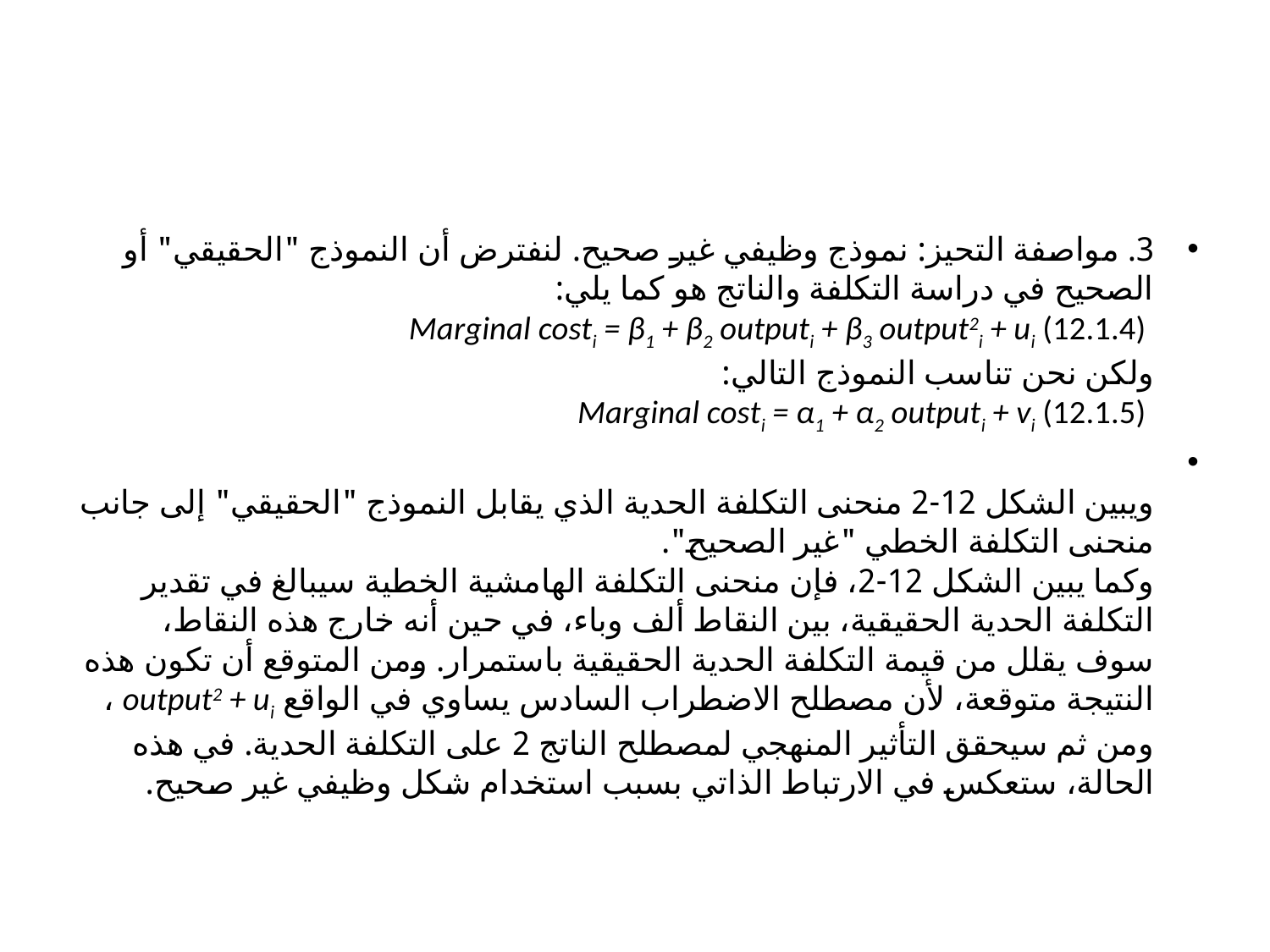

#
3. مواصفة التحيز: نموذج وظيفي غير صحيح. لنفترض أن النموذج "الحقيقي" أو الصحيح في دراسة التكلفة والناتج هو كما يلي:
 Marginal costi = β1 + β2 outputi + β3 output2i + ui (12.1.4)
ولكن نحن تناسب النموذج التالي:
 Marginal costi = α1 + α2 outputi + vi (12.1.5)
ويبين الشكل 12-2 منحنى التكلفة الحدية الذي يقابل النموذج "الحقيقي" إلى جانب منحنى التكلفة الخطي "غير الصحيح".
وكما يبين الشكل 12-2، فإن منحنى التكلفة الهامشية الخطية سيبالغ في تقدير التكلفة الحدية الحقيقية، بين النقاط ألف وباء، في حين أنه خارج هذه النقاط، سوف يقلل من قيمة التكلفة الحدية الحقيقية باستمرار. ومن المتوقع أن تكون هذه النتيجة متوقعة، لأن مصطلح الاضطراب السادس يساوي في الواقع output2 + ui ، ومن ثم سيحقق التأثير المنهجي لمصطلح الناتج 2 على التكلفة الحدية. في هذه الحالة، ستعكس في الارتباط الذاتي بسبب استخدام شكل وظيفي غير صحيح.